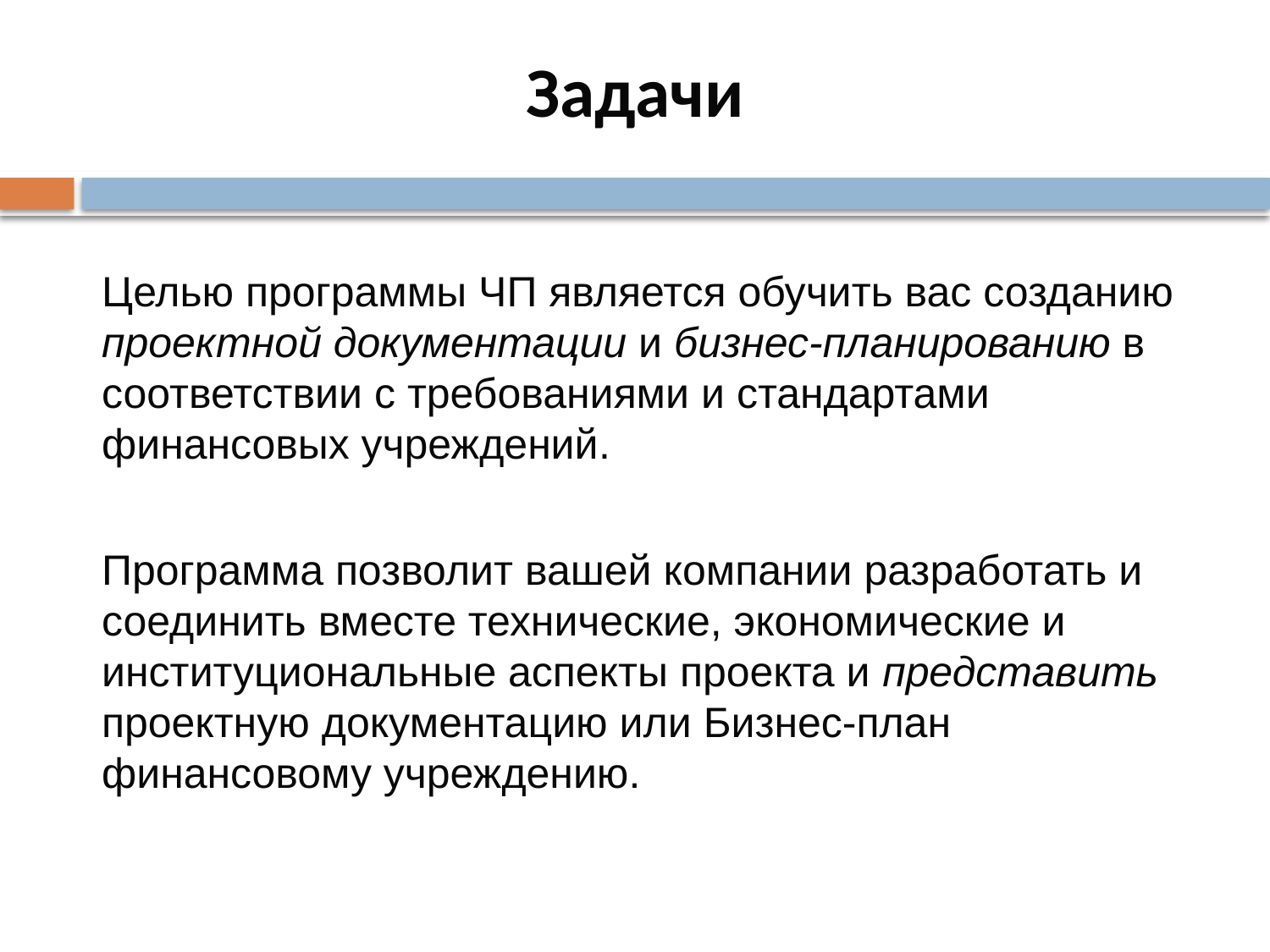

# Задачи
Целью программы ЧП является обучить вас созданию проектной документации и бизнес-планированию в соответствии с требованиями и стандартами финансовых учреждений.

Программа позволит вашей компании разработать и соединить вместе технические, экономические и институциональные аспекты проекта и представить проектную документацию или Бизнес-план финансовому учреждению.